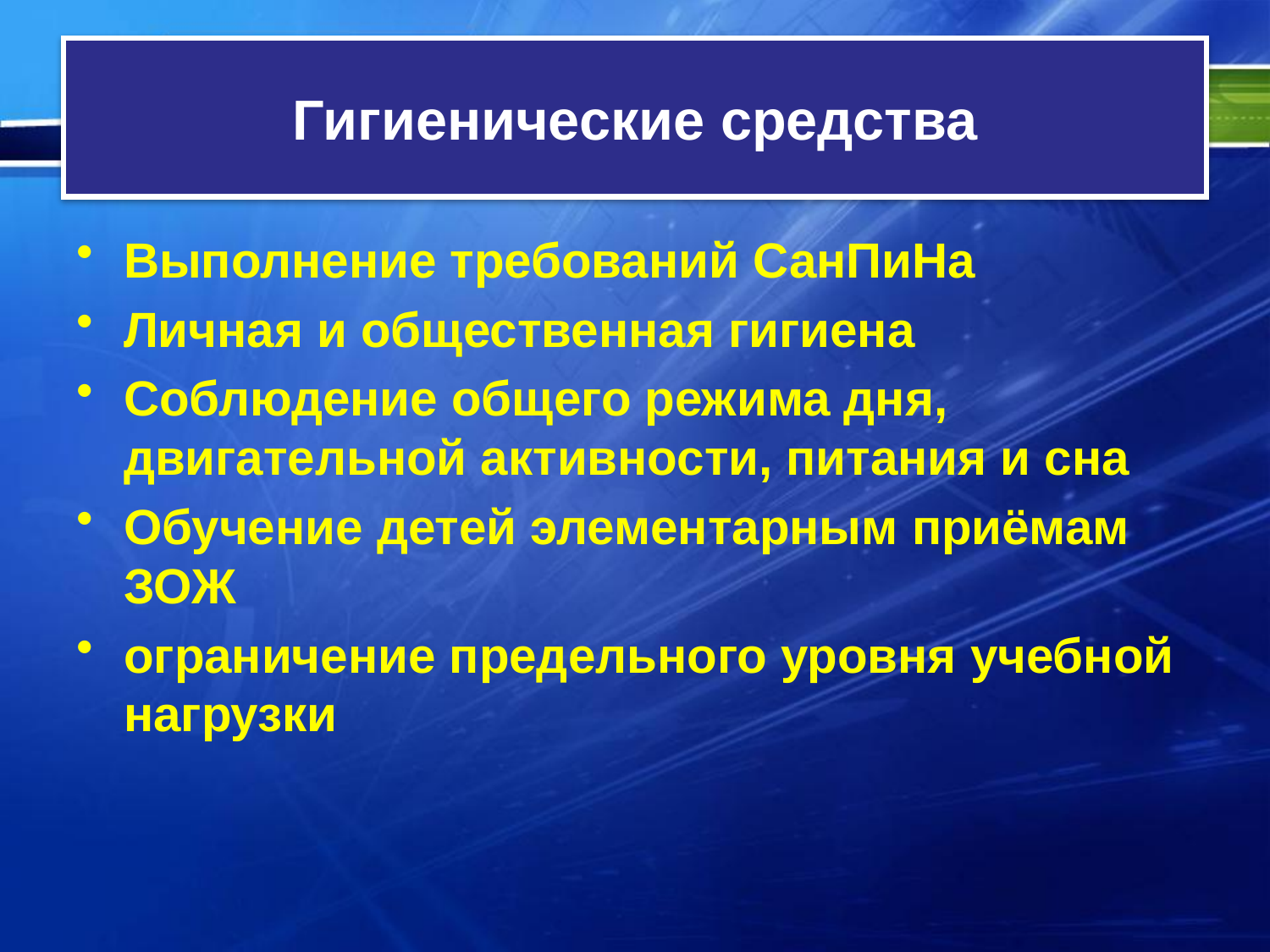

# Гигиенические средства
Выполнение требований СанПиНа
Личная и общественная гигиена
Соблюдение общего режима дня, двигательной активности, питания и сна
Обучение детей элементарным приёмам ЗОЖ
ограничение предельного уровня учебной нагрузки